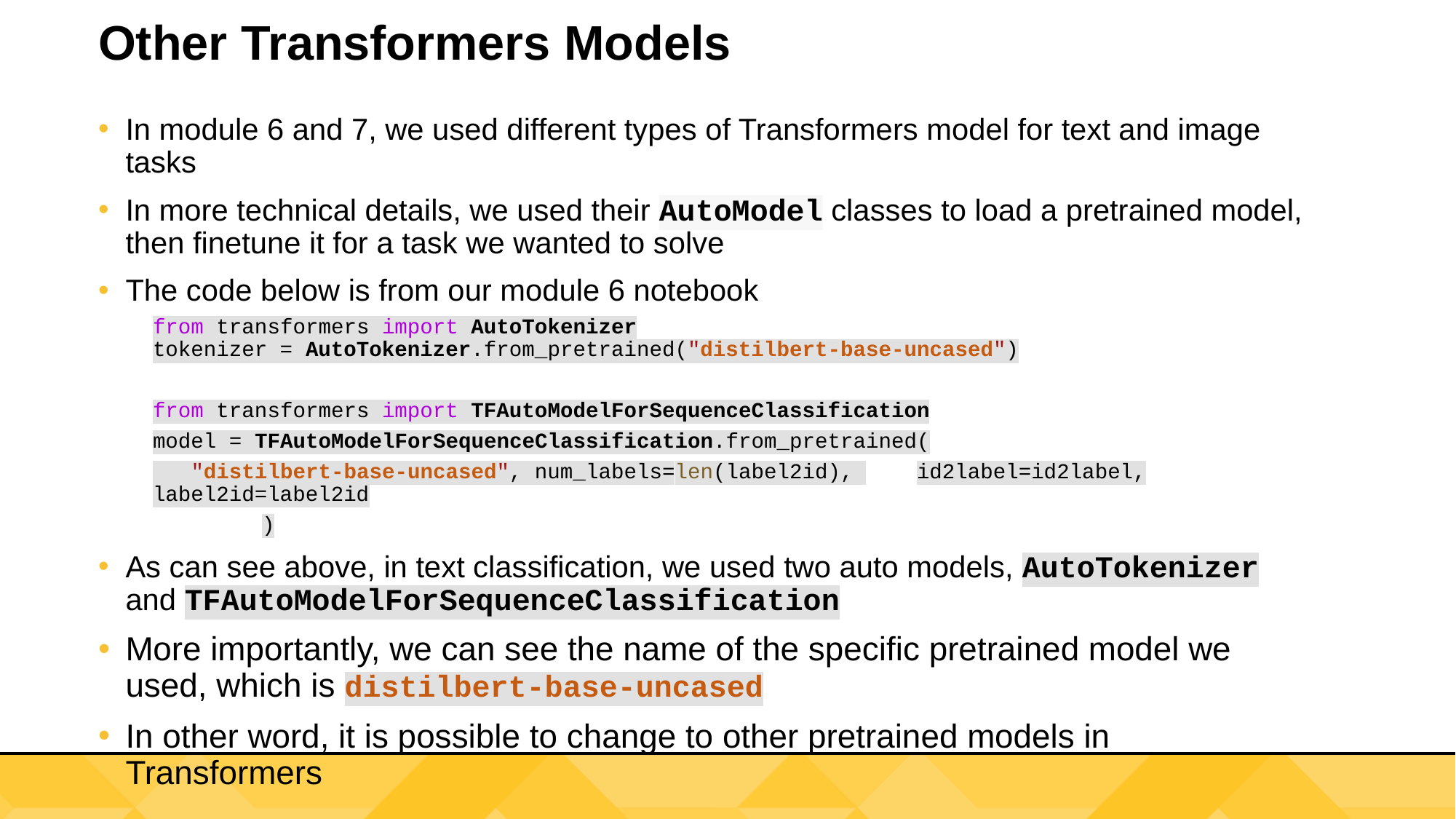

# Other Transformers Models
In module 6 and 7, we used different types of Transformers model for text and image tasks
In more technical details, we used their AutoModel classes to load a pretrained model, then finetune it for a task we wanted to solve
The code below is from our module 6 notebook
from transformers import AutoTokenizer
tokenizer = AutoTokenizer.from_pretrained("distilbert-base-uncased")

from transformers import TFAutoModelForSequenceClassification
model = TFAutoModelForSequenceClassification.from_pretrained(
   "distilbert-base-uncased", num_labels=len(label2id), 	id2label=id2label, label2id=label2id
	)
As can see above, in text classification, we used two auto models, AutoTokenizer and TFAutoModelForSequenceClassification
More importantly, we can see the name of the specific pretrained model we used, which is distilbert-base-uncased
In other word, it is possible to change to other pretrained models in Transformers